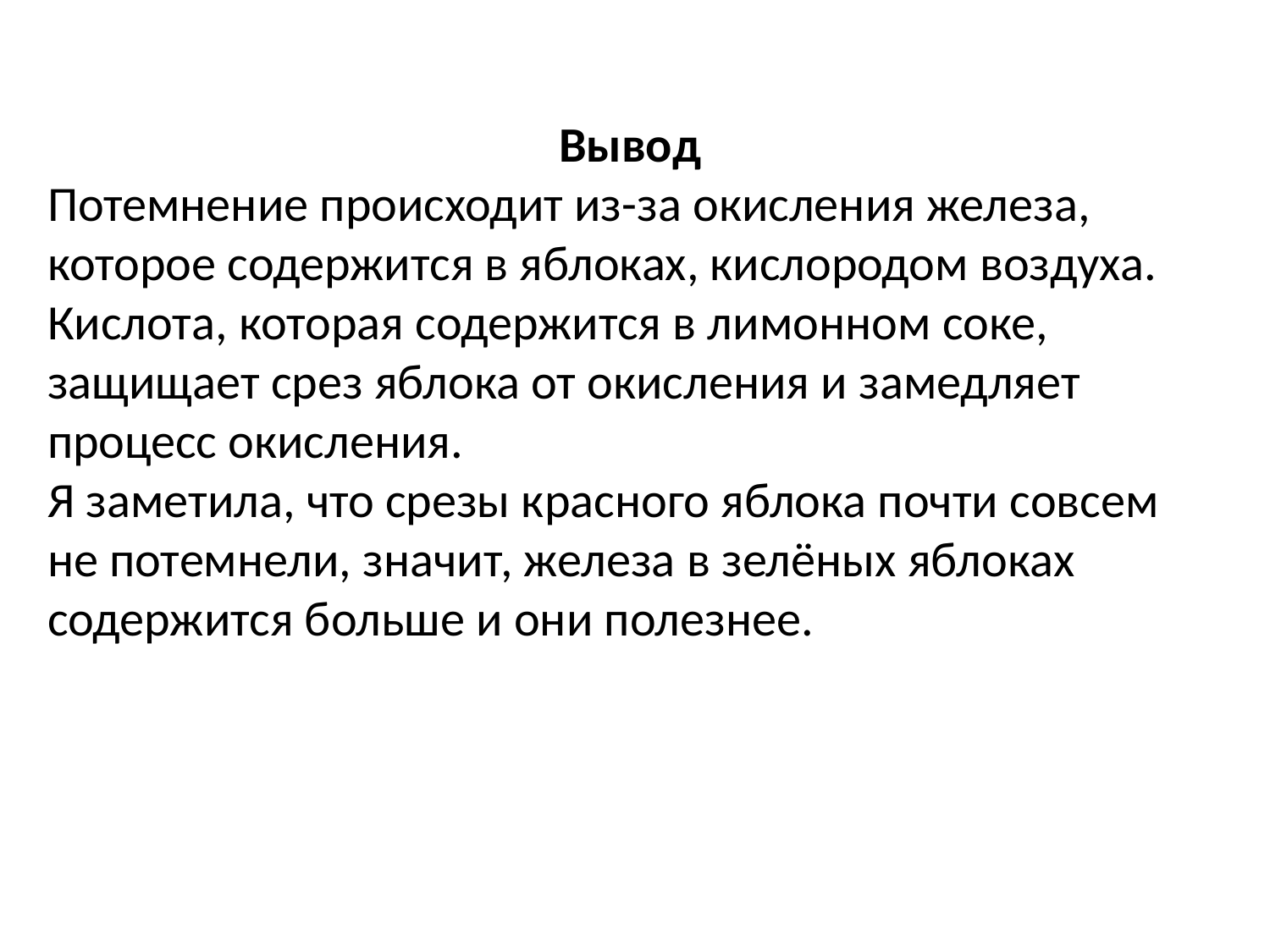

Вывод
Потемнение происходит из-за окисления железа, которое содержится в яблоках, кислородом воздуха. Кислота, которая содержится в лимонном соке, защищает срез яблока от окисления и замедляет процесс окисления.
Я заметила, что срезы красного яблока почти совсем не потемнели, значит, железа в зелёных яблоках содержится больше и они полезнее.